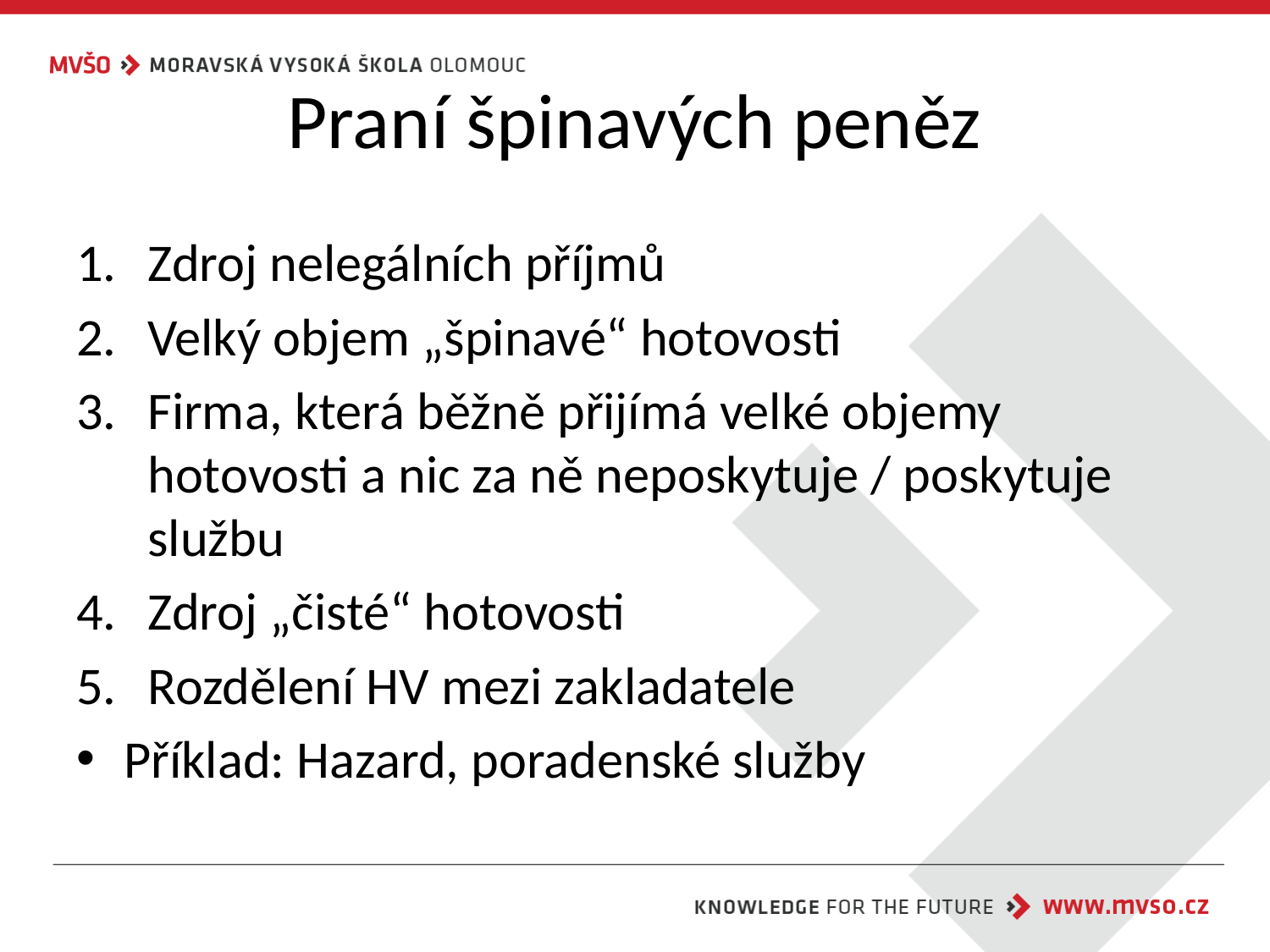

# Praní špinavých peněz
Zdroj nelegálních příjmů
Velký objem „špinavé“ hotovosti
Firma, která běžně přijímá velké objemy hotovosti a nic za ně neposkytuje / poskytuje službu
Zdroj „čisté“ hotovosti
Rozdělení HV mezi zakladatele
Příklad: Hazard, poradenské služby